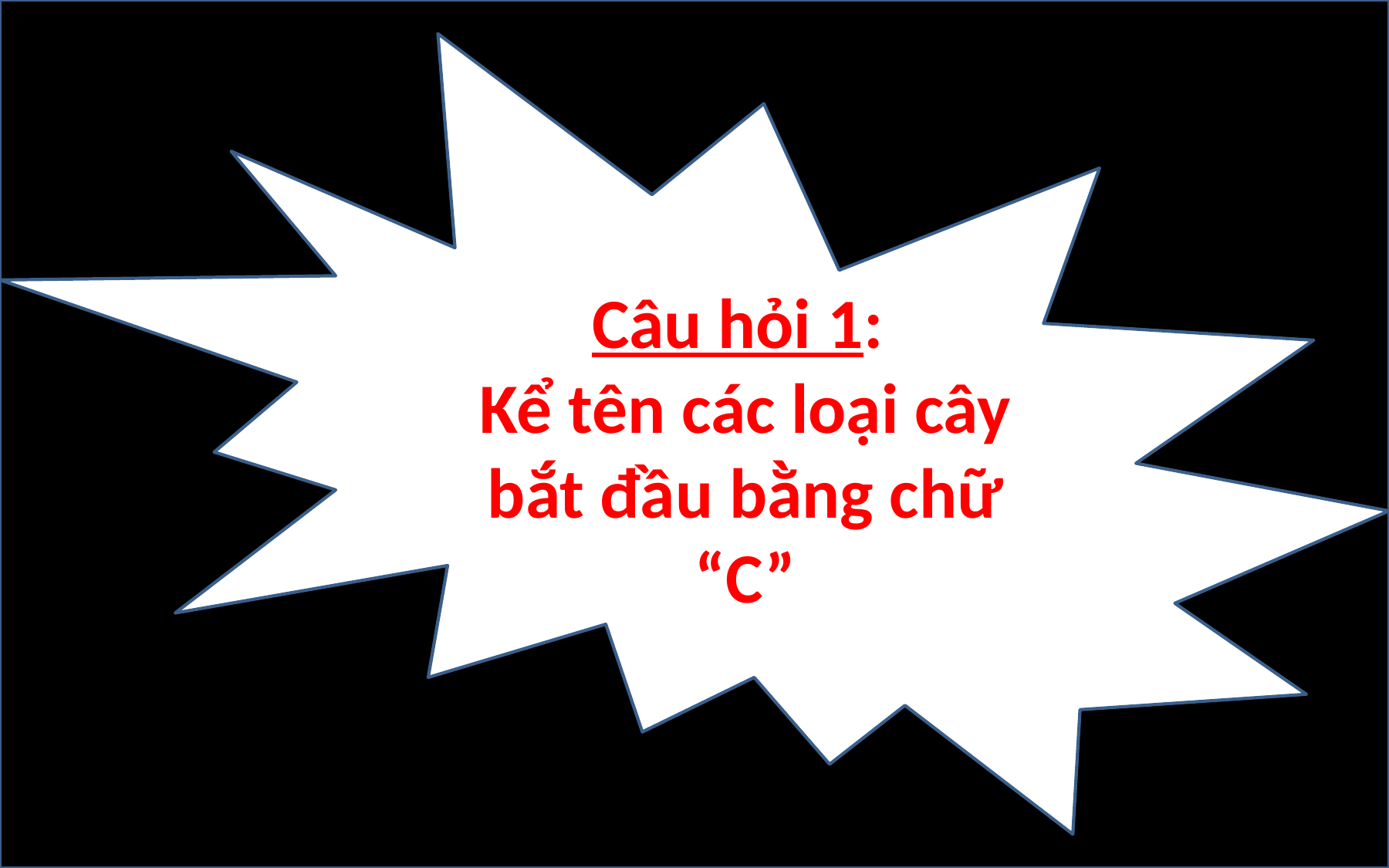

Câu hỏi 1:
Kể tên các loại cây bắt đầu bằng chữ “C”